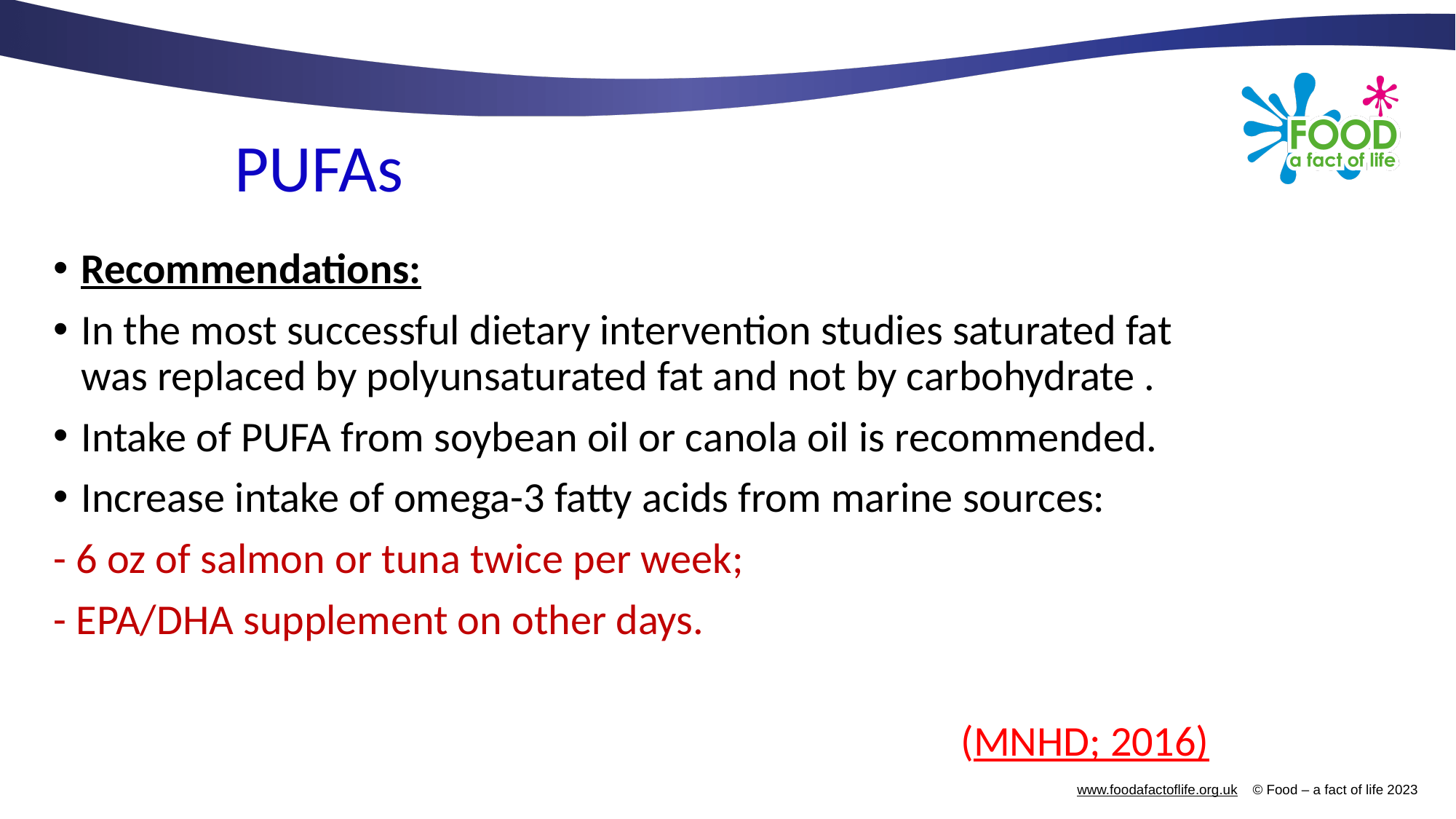

# PUFAs
Recommendations:
In the most successful dietary intervention studies saturated fat was replaced by polyunsaturated fat and not by carbohydrate .
Intake of PUFA from soybean oil or canola oil is recommended.
Increase intake of omega-3 fatty acids from marine sources:
- 6 oz of salmon or tuna twice per week;
- EPA/DHA supplement on other days.

(MNHD; 2016)